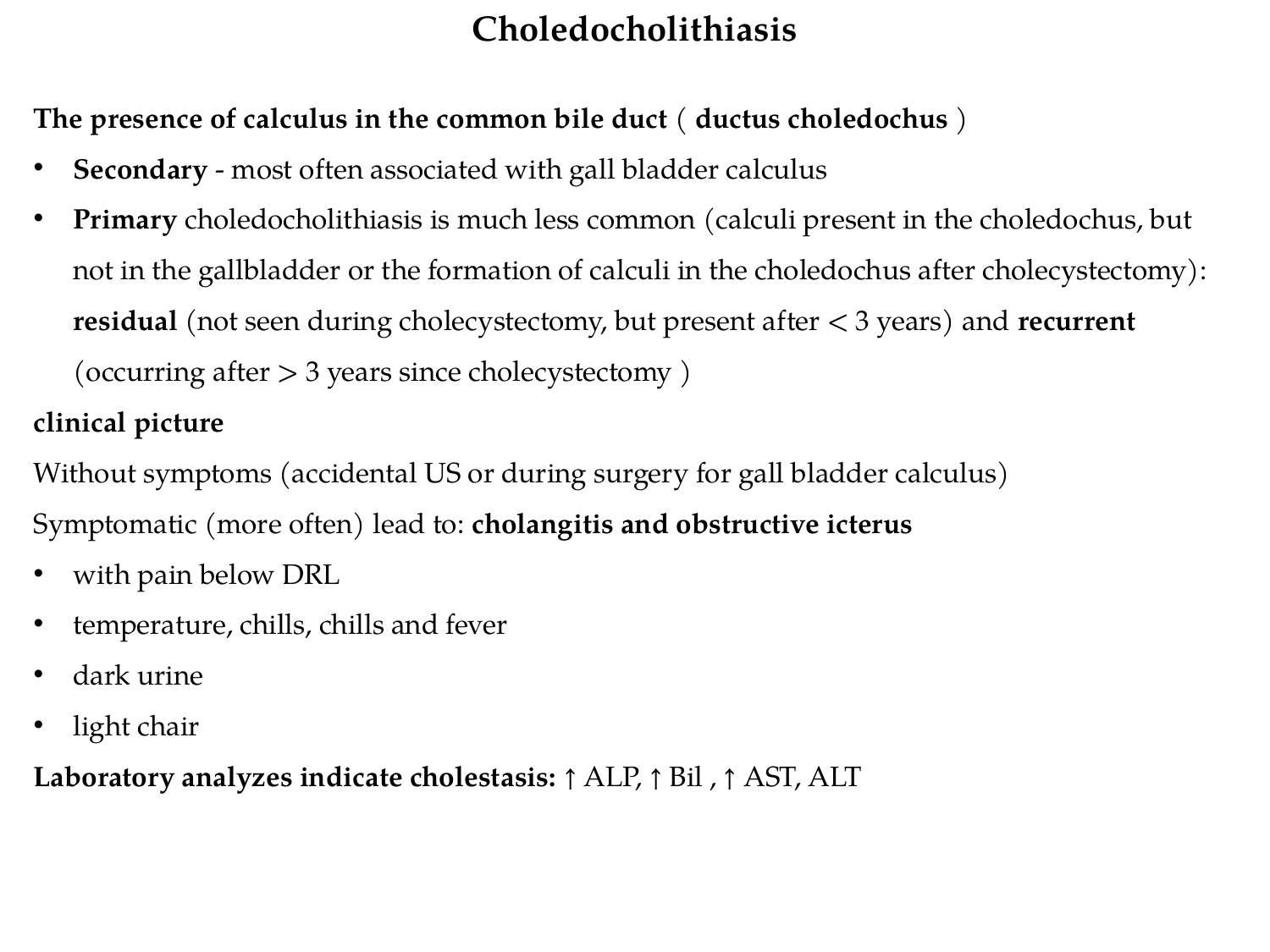

Choledocholithiasis
The presence of calculus in the common bile duct ( ductus choledochus )
Secondary - most often associated with gall bladder calculus
Primary choledocholithiasis is much less common (calculi present in the choledochus, but not in the gallbladder or the formation of calculi in the choledochus after cholecystectomy): residual (not seen during cholecystectomy, but present after < 3 years) and recurrent (occurring after > 3 years since cholecystectomy )
clinical picture
Without symptoms (accidental US or during surgery for gall bladder calculus)
Symptomatic (more often) lead to: cholangitis and obstructive icterus
with pain below DRL
temperature, chills, chills and fever
dark urine
light chair
Laboratory analyzes indicate cholestasis: ↑ ALP, ↑ Bil , ↑ AST, ALT